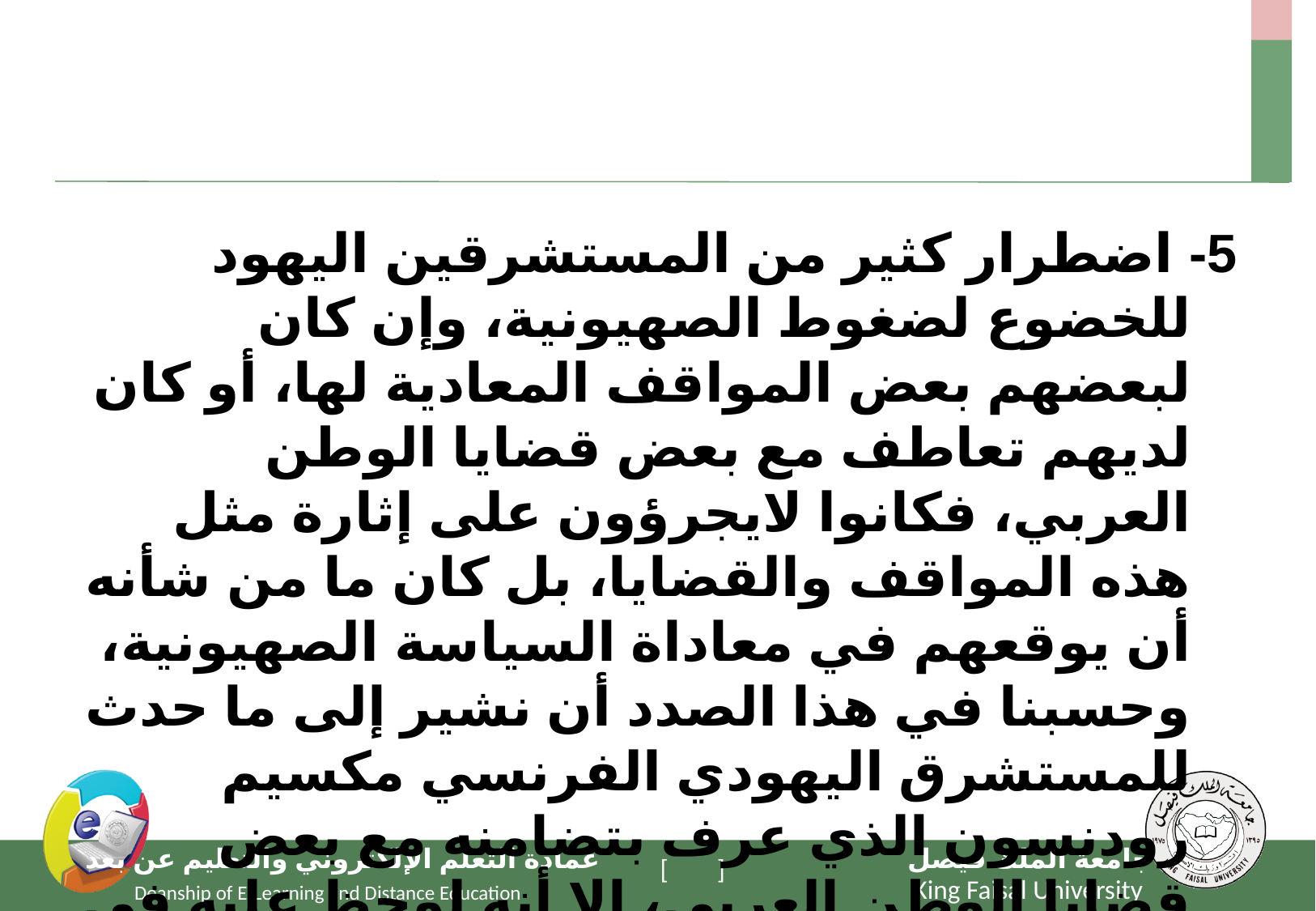

#
5- اضطرار كثير من المستشرقين اليهود للخضوع لضغوط الصهيونية، وإن كان لبعضهم بعض المواقف المعادية لها، أو كان لديهم تعاطف مع بعض قضايا الوطن العربي، فكانوا لايجرؤون على إثارة مثل هذه المواقف والقضايا، بل كان ما من شأنه أن يوقعهم في معاداة السياسة الصهيونية، وحسبنا في هذا الصدد أن نشير إلى ما حدث للمستشرق اليهودي الفرنسي مكسيم رودنسون الذي عرف بتضامنه مع بعض قضايا الوطن العربي، إلا أنه لوحظ عليه في أخريات حياته نوع من التردد في اتجاهاته الفكرية وتذبذب في مواقفه السياسية، ويعزوا بعض الباحثين ذلك إلى الضغوط الصهيونية التي كانت تمارس عليه